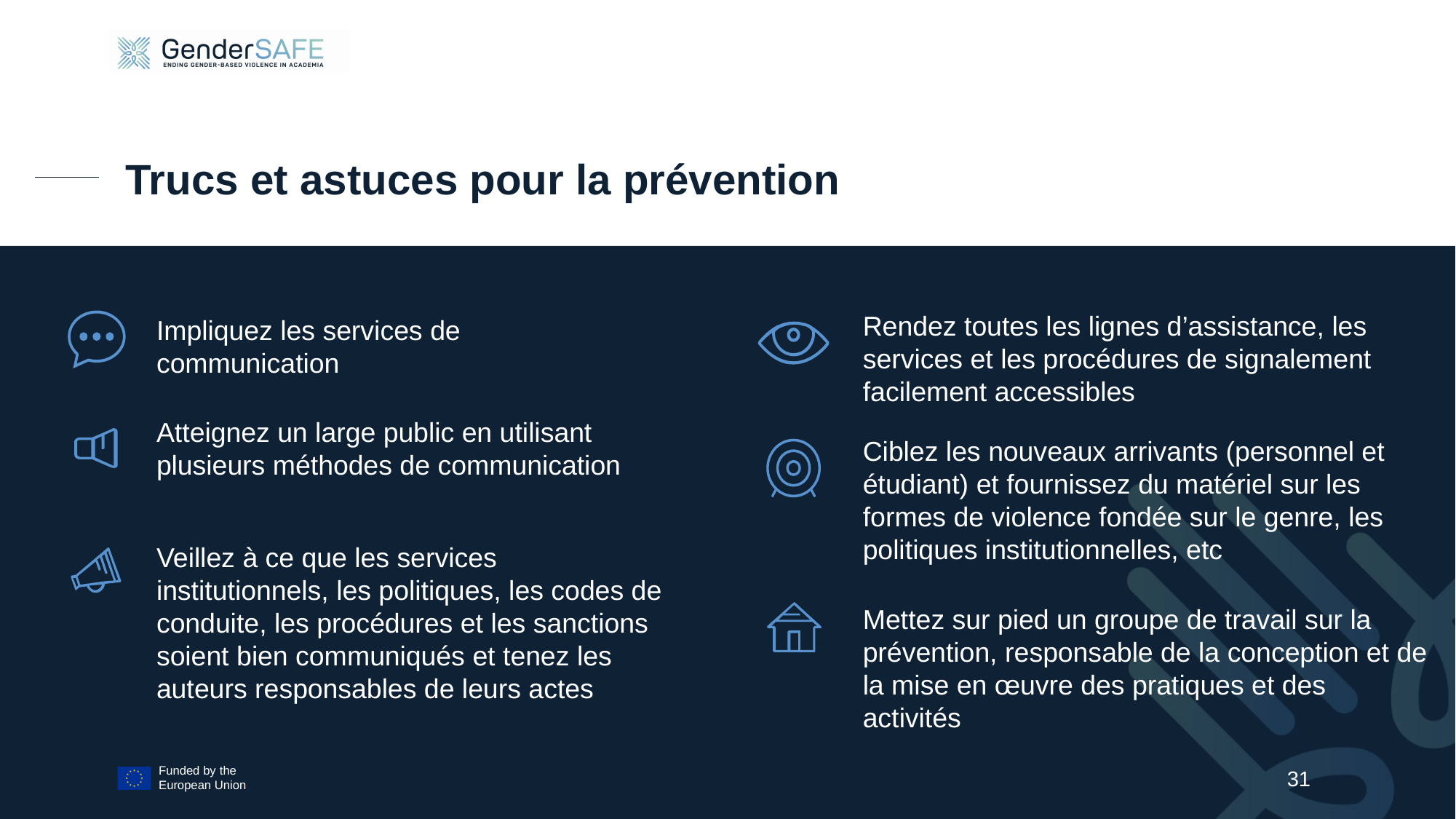

# Trucs et astuces pour la prévention
Rendez toutes les lignes d’assistance, les services et les procédures de signalement facilement accessibles
Impliquez les services de communication

Atteignez un large public en utilisant plusieurs méthodes de communication

Ciblez les nouveaux arrivants (personnel et étudiant) et fournissez du matériel sur les formes de violence fondée sur le genre, les politiques institutionnelles, etc

Veillez à ce que les services institutionnels, les politiques, les codes de conduite, les procédures et les sanctions soient bien communiqués et tenez les auteurs responsables de leurs actes

Mettez sur pied un groupe de travail sur la prévention, responsable de la conception et de la mise en œuvre des pratiques et des activités